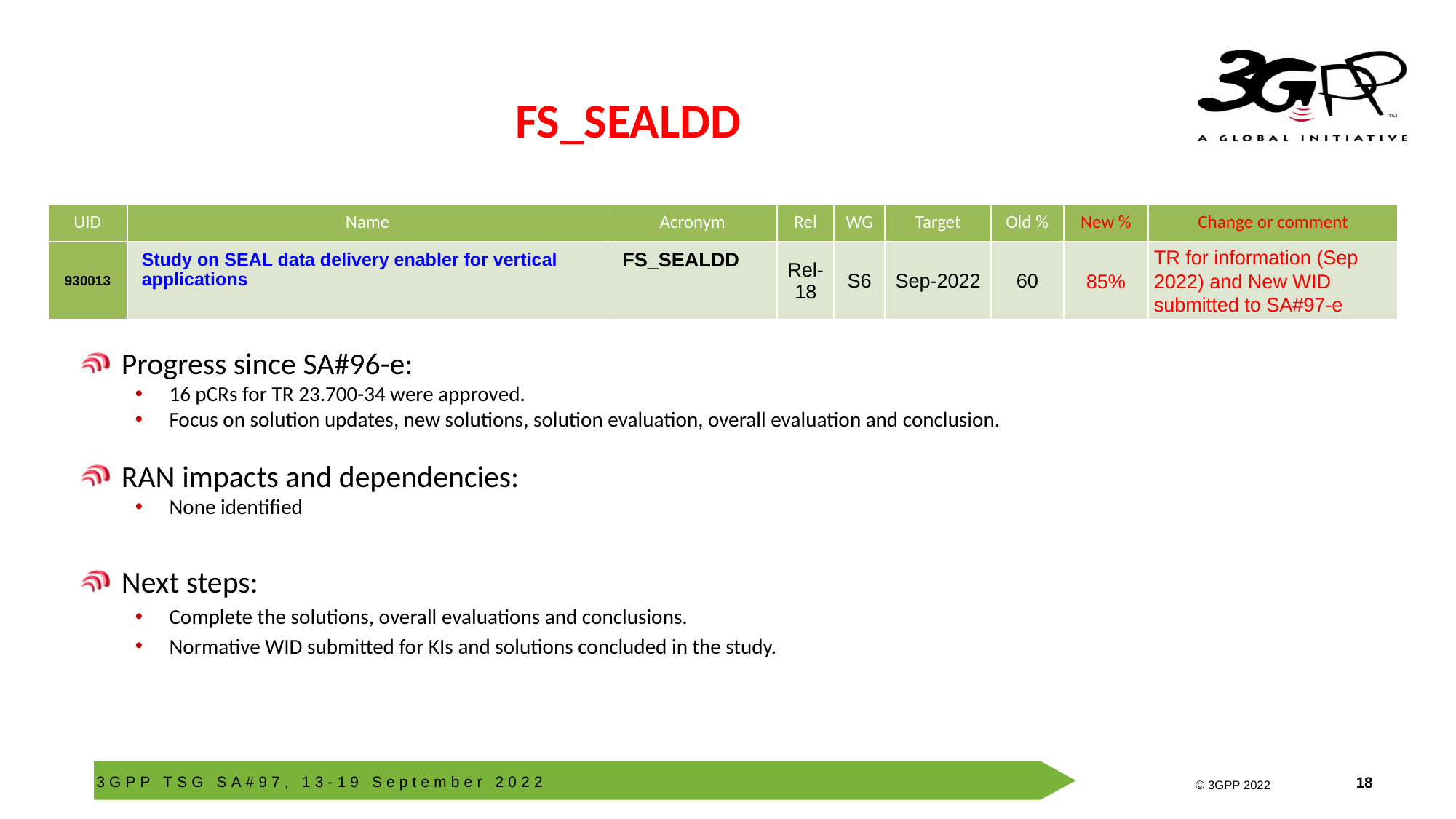

# FS_SEALDD
| UID | Name | Acronym | Rel | WG | Target | Old % | New % | Change or comment |
| --- | --- | --- | --- | --- | --- | --- | --- | --- |
| 930013 | Study on SEAL data delivery enabler for vertical applications | FS\_SEALDD | Rel-18 | S6 | Sep-2022 | 60 | 85% | TR for information (Sep 2022) and New WID submitted to SA#97-e |
Progress since SA#96-e:
16 pCRs for TR 23.700-34 were approved.
Focus on solution updates, new solutions, solution evaluation, overall evaluation and conclusion.

RAN impacts and dependencies:
None identified

Next steps:
Complete the solutions, overall evaluations and conclusions.
Normative WID submitted for KIs and solutions concluded in the study.